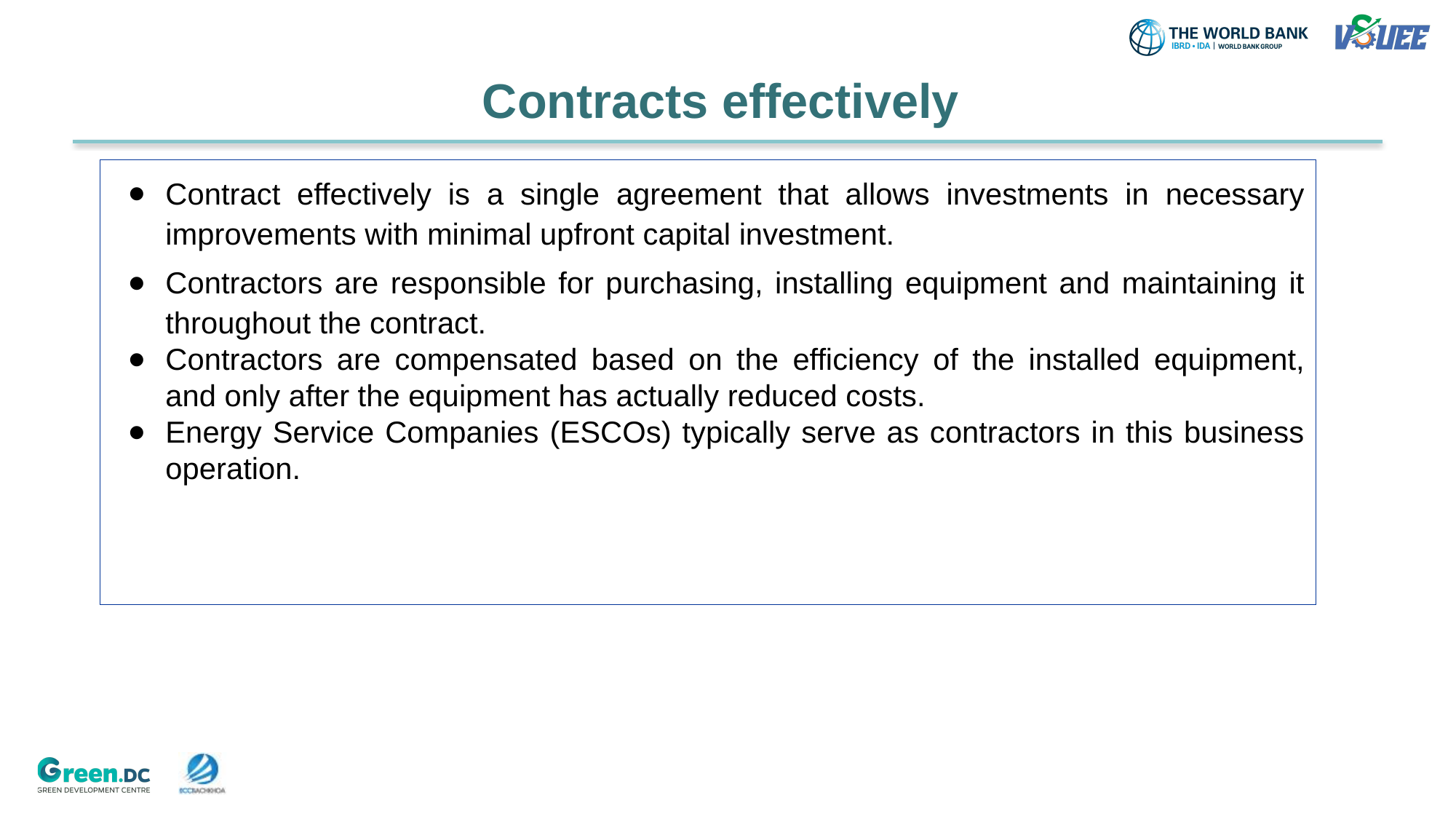

# Contracts effectively
Contract effectively is a single agreement that allows investments in necessary improvements with minimal upfront capital investment.
Contractors are responsible for purchasing, installing equipment and maintaining it throughout the contract.
Contractors are compensated based on the efficiency of the installed equipment, and only after the equipment has actually reduced costs.
Energy Service Companies (ESCOs) typically serve as contractors in this business operation.